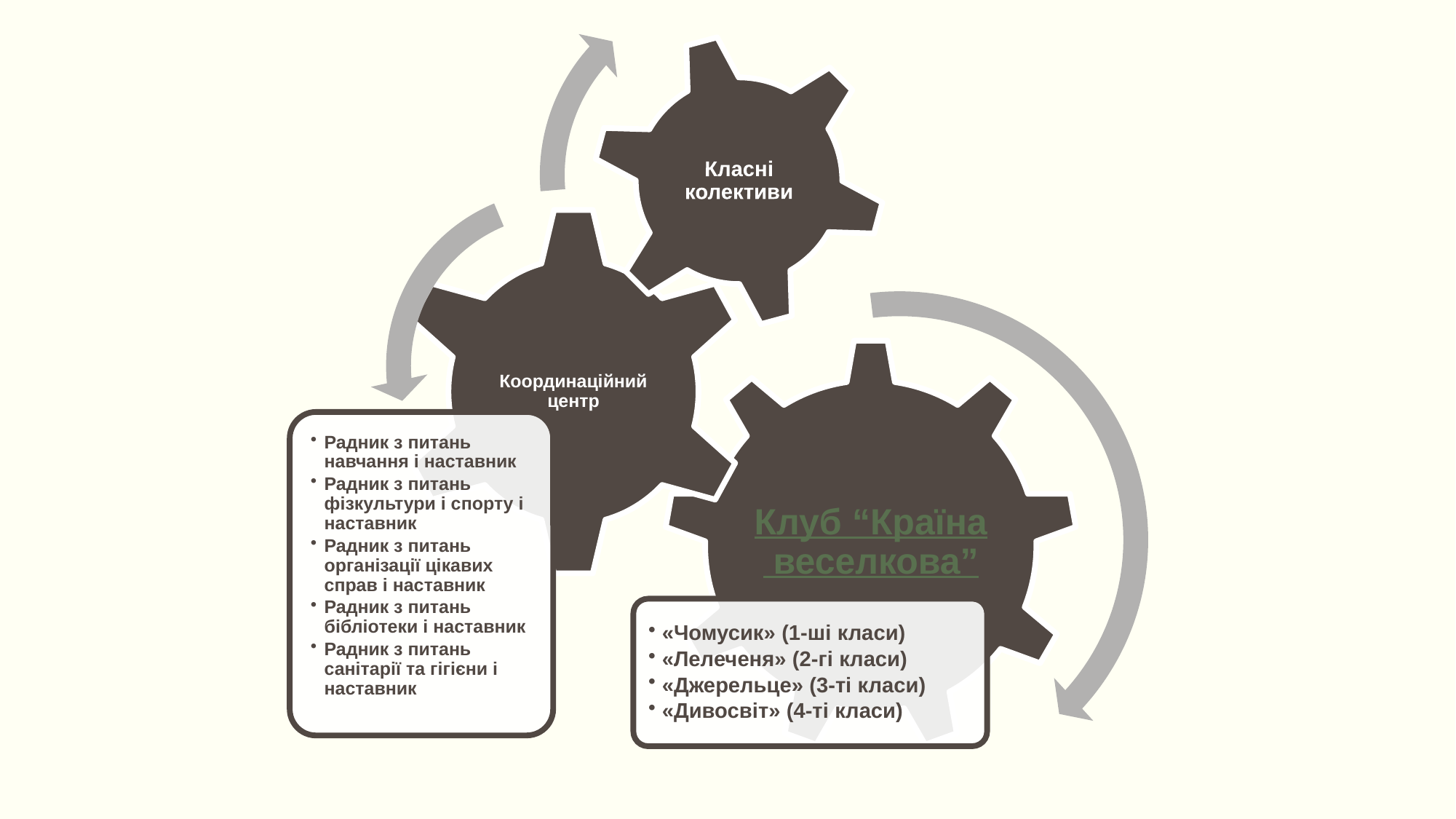

Клуб “Країна веселкова”
«Чомусик» (1-ші класи)
«Лелеченя» (2-гі класи)
«Джерельце» (3-ті класи)
«Дивосвіт» (4-ті класи)
Координаційний центр
Радник з питань навчання і наставник
Радник з питань фізкультури і спорту і наставник
Радник з питань організації цікавих справ і наставник
Радник з питань бібліотеки і наставник
Радник з питань санітарії та гігієни і наставник
Класні колективи